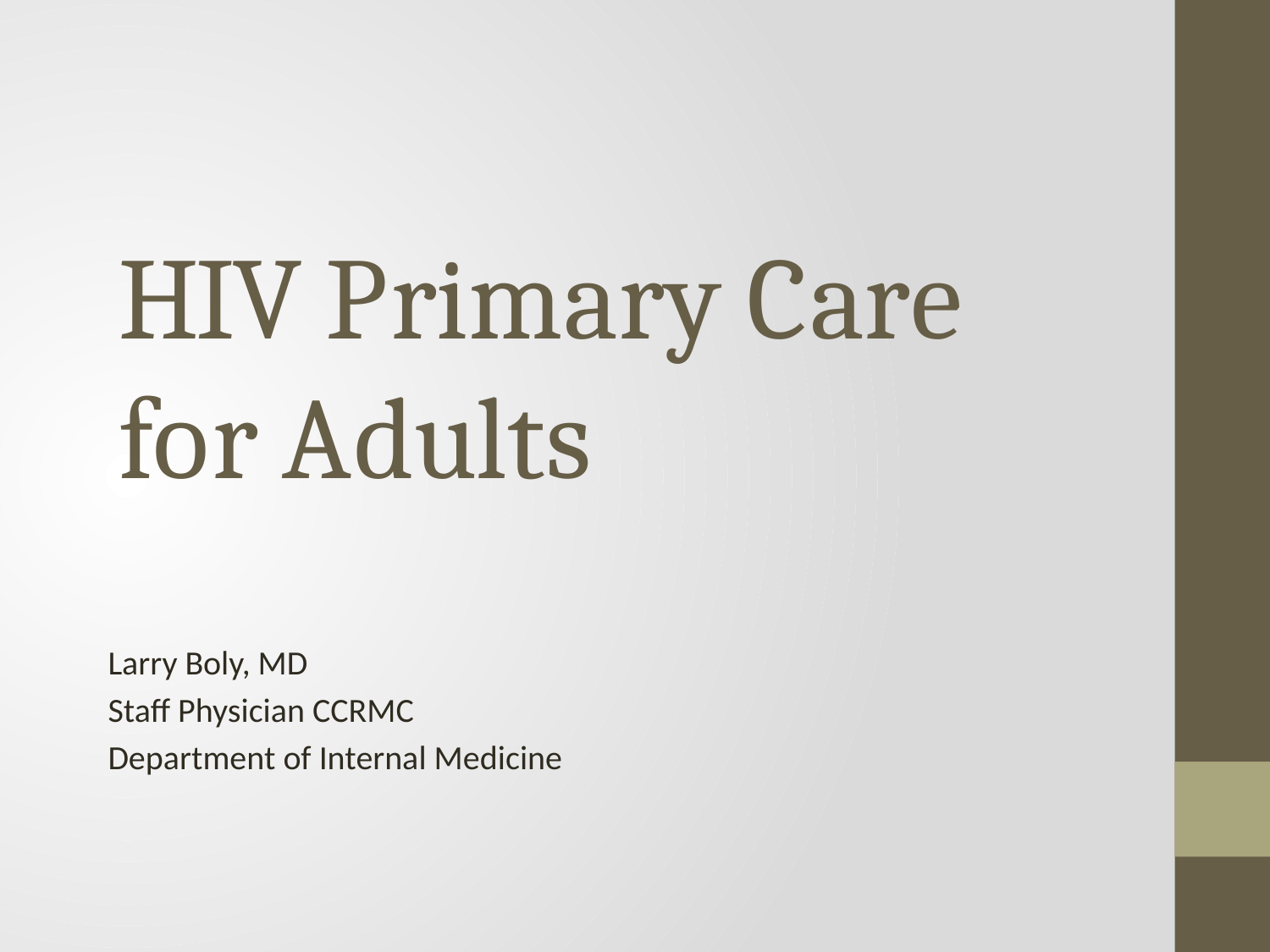

# HIV Primary Care  for Adults
Larry Boly, MD
Staff Physician CCRMC
Department of Internal Medicine